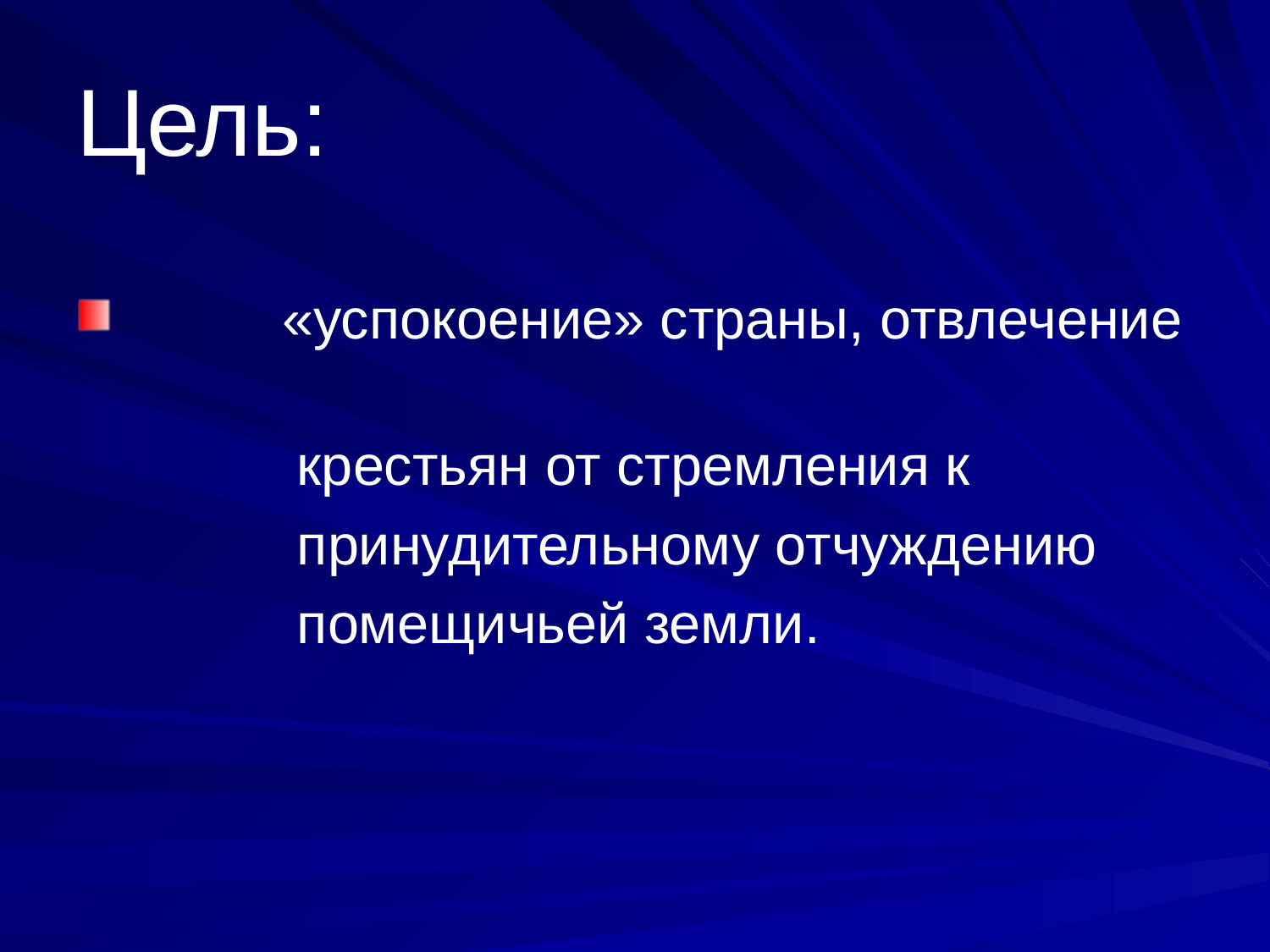

# Цель:
          «успокоение» страны, отвлечение
              крестьян от стремления к
              принудительному отчуждению
              помещичьей земли.